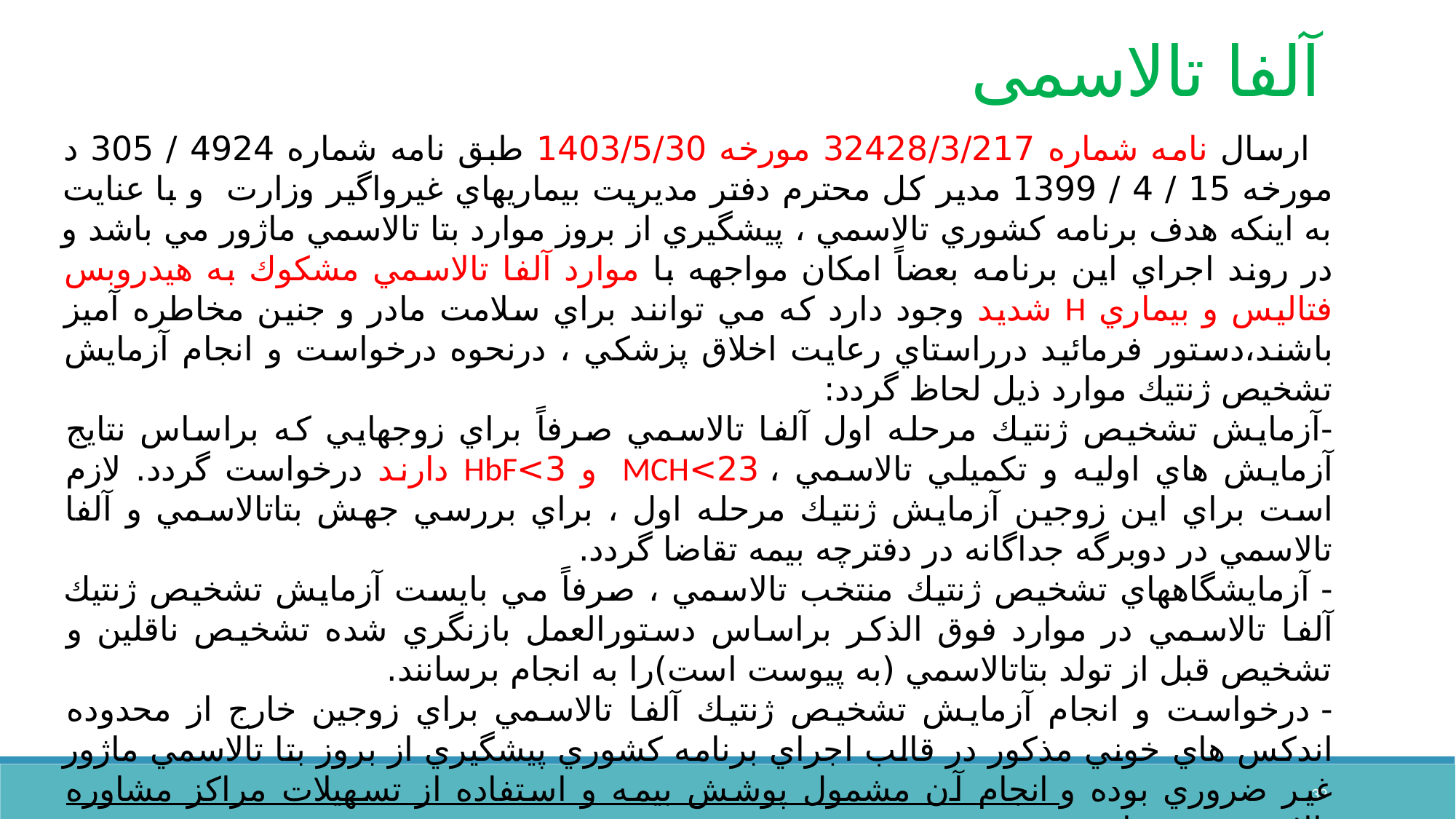

آلفا تالاسمی
  ارسال نامه شماره 32428/3/217 مورخه 1403/5/30 طبق نامه شماره 4924 / 305 د مورخه 15 / 4 / 1399 مدير كل محترم دفتر مديريت بيماريهاي غيرواگير وزارت  و با عنايت به اينكه هدف برنامه كشوري تالاسمي ، پيشگيري از بروز موارد بتا تالاسمي ماژور مي باشد و در روند اجراي اين برنامه بعضاً امكان مواجهه با موارد آلفا تالاسمي مشكوك به هيدروبس فتاليس و بيماري H شديد وجود دارد كه مي توانند براي سلامت مادر و جنين مخاطره آميز باشند،دستور فرمائيد درراستاي رعايت اخلاق پزشكي ، درنحوه درخواست و انجام آزمايش تشخيص ژنتيك موارد ذيل لحاظ گردد:
-آزمايش تشخيص ژنتيك مرحله اول آلفا تالاسمي صرفاً براي زوجهايي كه براساس نتايج آزمايش هاي اوليه و تكميلي تالاسمي ، 23>MCH  و 3>HbF دارند درخواست گردد. لازم است براي اين زوجين آزمايش ژنتيك مرحله اول ، براي بررسي جهش بتاتالاسمي و آلفا تالاسمي در دوبرگه جداگانه در دفترچه بيمه تقاضا گردد.
- آزمايشگاههاي تشخيص ژنتيك منتخب تالاسمي ، صرفاً مي بايست آزمايش تشخيص ژنتيك آلفا تالاسمي در موارد فوق الذكر براساس دستورالعمل بازنگري شده تشخيص ناقلين و تشخيص قبل از تولد بتاتالاسمي (به پيوست است)را به انجام برسانند.
- درخواست و انجام آزمايش تشخيص ژنتيك آلفا تالاسمي براي زوجين خارج از محدوده اندكس هاي خوني مذكور در قالب اجراي برنامه كشوري پيشگيري از بروز بتا تالاسمي ماژور غير ضروري بوده و انجام آن مشمول پوشش بيمه و استفاده از تسهيلات مراكز مشاوره تالاسمي نمي باشد.
خواهشمند است موضوع به نحو مقتضي به اطلاع پزشكان مشاور ژنتيك ، پزشكان مشغول به خدمت در مراكزخدمات جامع سلامت ارائه دهنده خدمات زمان ازدواج  نيز رسانده شود.

39